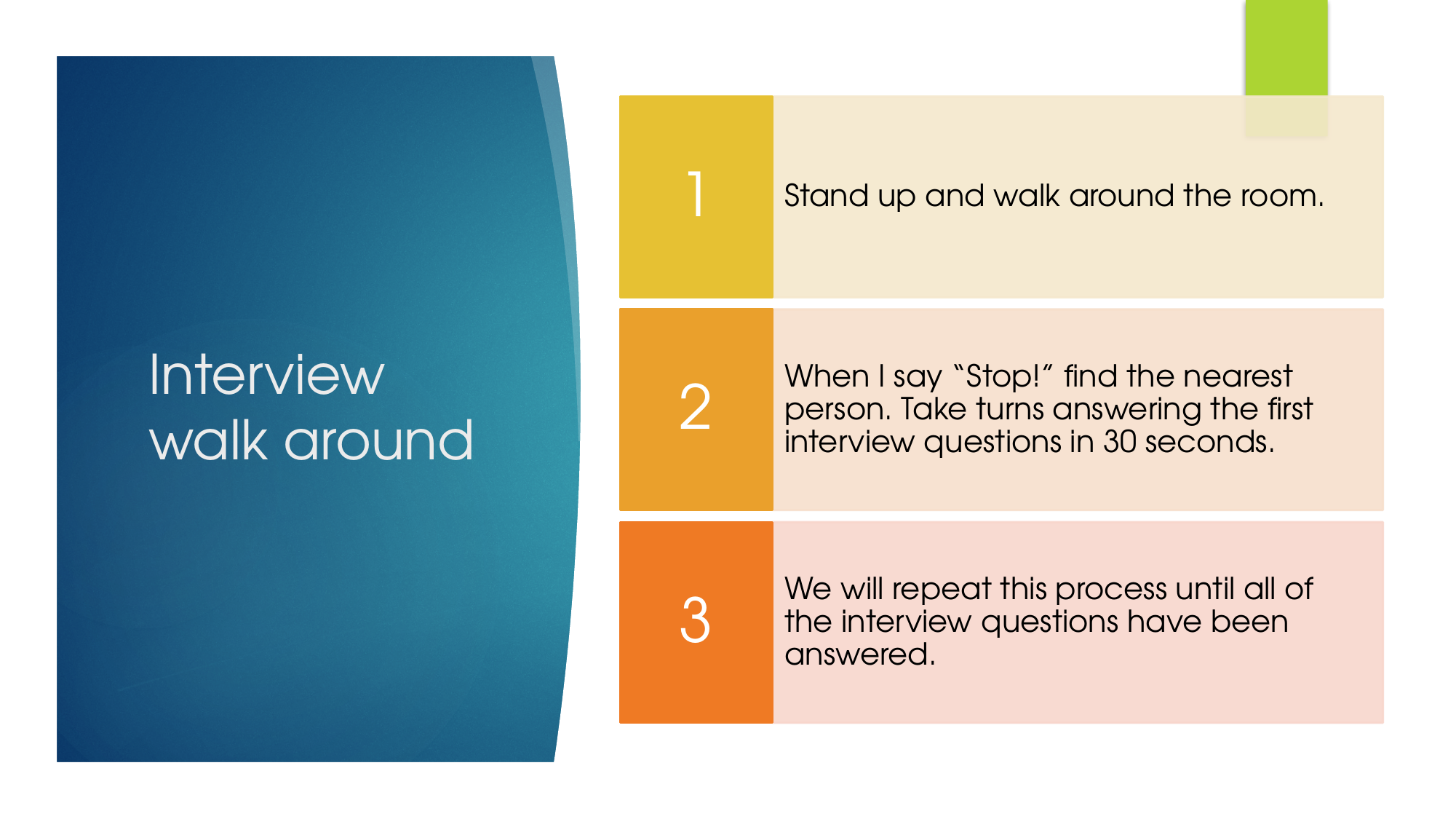

Stand up and walk around the room.
1
When I say “Stop!” find the nearest person. Take turns answering the first interview questions in 30 seconds.
2
We will repeat this process until all of the interview questions have been answered.
3
# Interview walk around